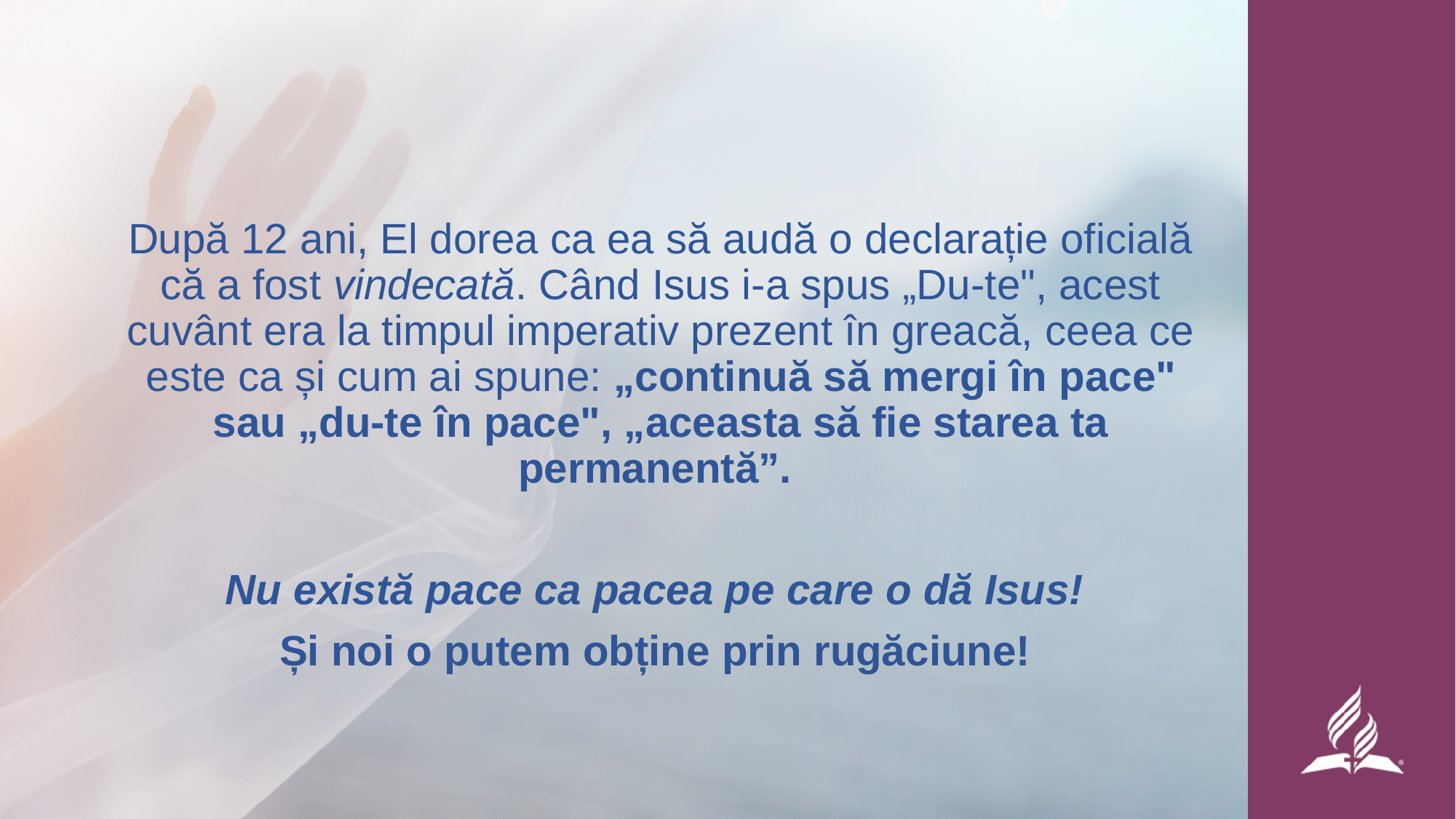

După 12 ani, El dorea ca ea să audă o declarație oficială că a fost vindecată. Când Isus i-a spus „Du-te", acest cuvânt era la timpul imperativ prezent în greacă, ceea ce este ca și cum ai spune: „continuă să mergi în pace" sau „du-te în pace", „aceasta să fie starea ta permanentă”.

Nu există pace ca pacea pe care o dă Isus!
Și noi o putem obține prin rugăciune!